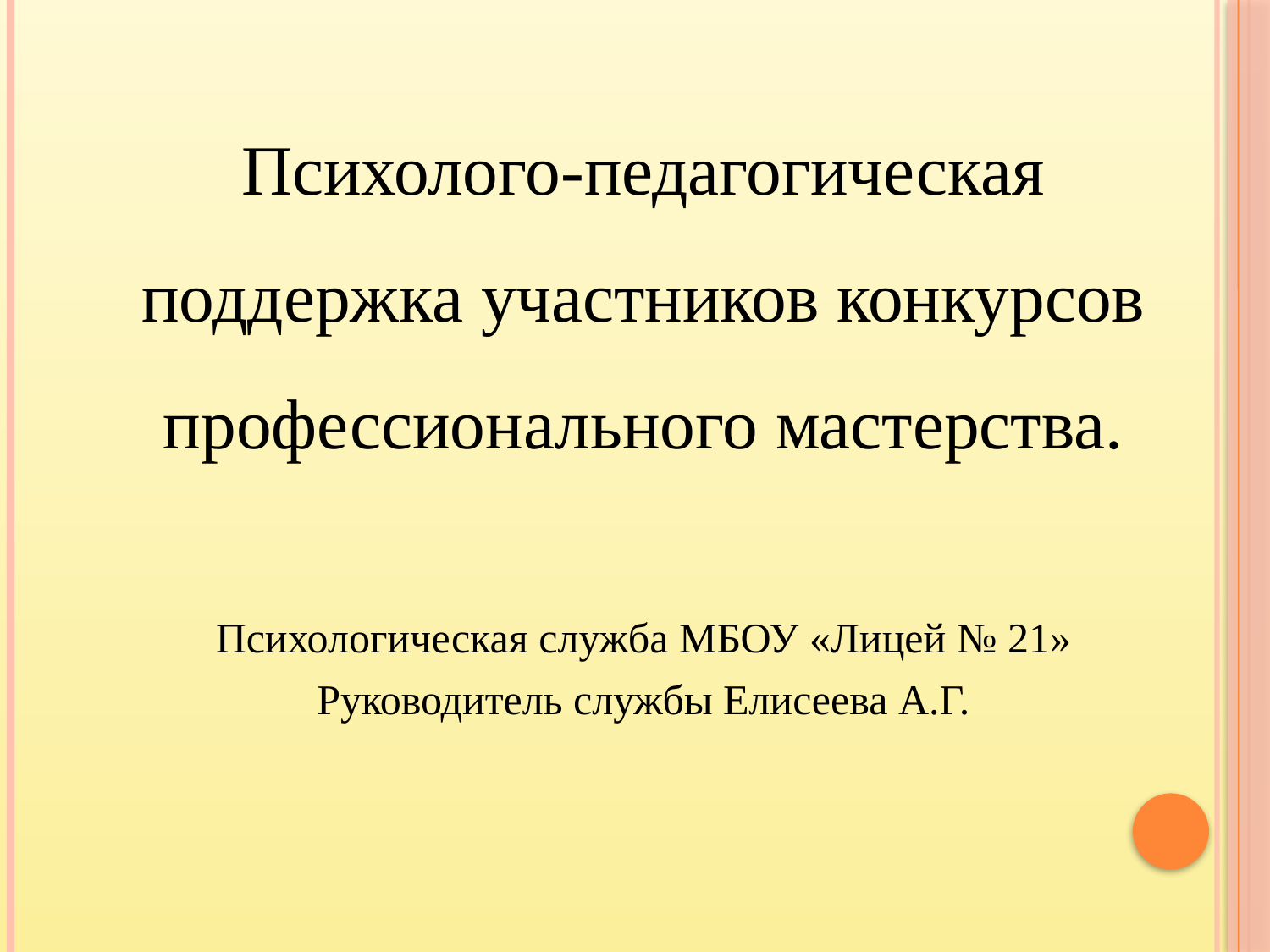

Психолого-педагогическая поддержка участников конкурсов профессионального мастерства.

Психологическая служба МБОУ «Лицей № 21»
Руководитель службы Елисеева А.Г.